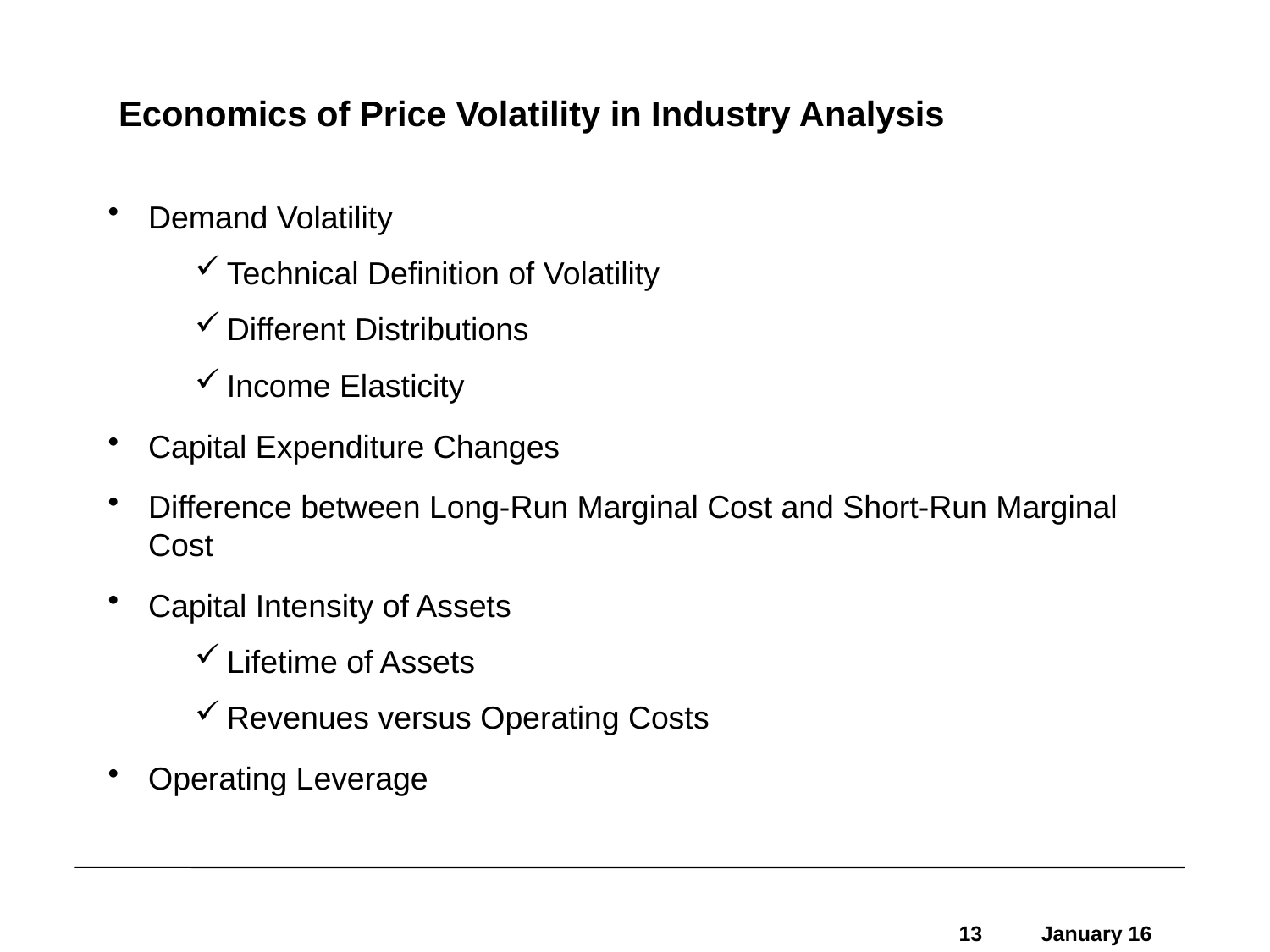

# Economics of Price Volatility in Industry Analysis
Demand Volatility
Technical Definition of Volatility
Different Distributions
Income Elasticity
Capital Expenditure Changes
Difference between Long-Run Marginal Cost and Short-Run Marginal Cost
Capital Intensity of Assets
Lifetime of Assets
Revenues versus Operating Costs
Operating Leverage